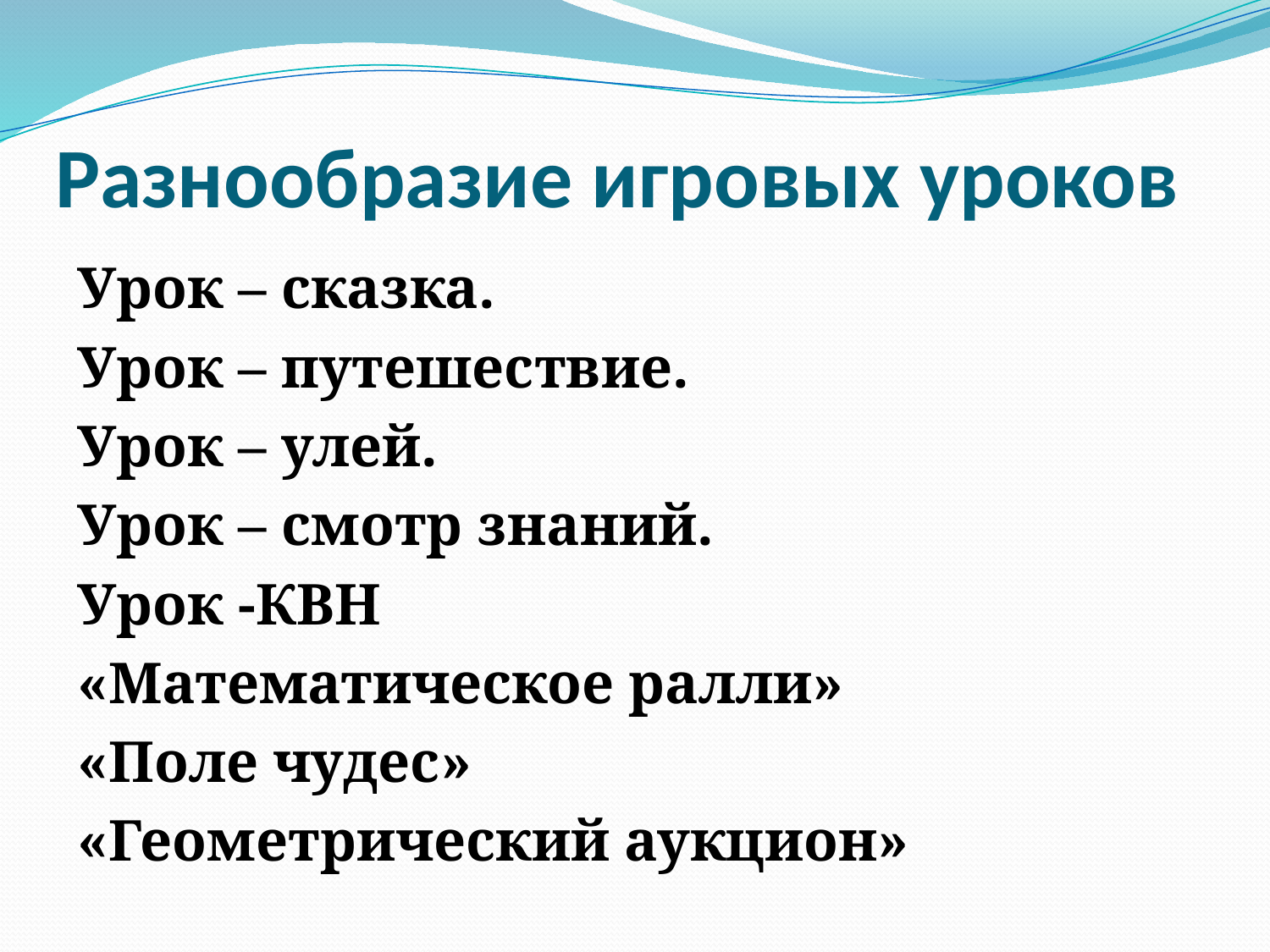

# Разнообразие игровых уроков
Урок – сказка.
Урок – путешествие.
Урок – улей.
Урок – смотр знаний.
Урок -КВН
«Математическое ралли»
«Поле чудес»
«Геометрический аукцион»